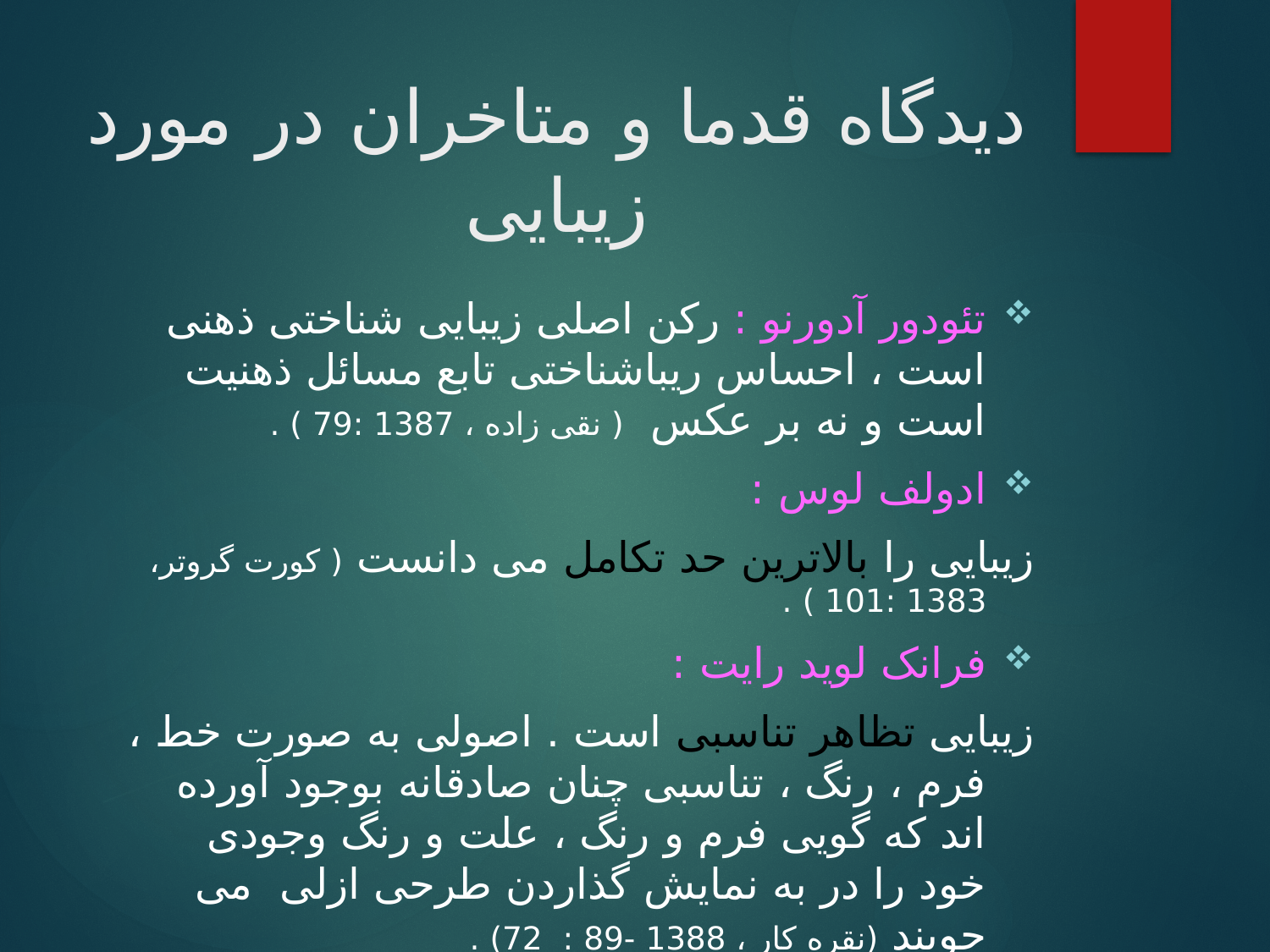

# دیدگاه قدما و متاخران در مورد زیبایی
تئودور آدورنو : رکن اصلی زیبایی شناختی ذهنی است ، احساس ریباشناختی تابع مسائل ذهنیت است و نه بر عکس  ( نقی زاده ، 1387 :79 ) .
ادولف لوس :
زیبایی را بالاترین حد تکامل می دانست ( کورت گروتر، 1383 :101 ) .
فرانک لوید رایت :
زیبایی تظاهر تناسبی است . اصولی به صورت خط ، فرم ، رنگ ، تناسبی چنان صادقانه بوجود آورده اند که گویی فرم و رنگ ، علت و رنگ وجودی خود را در به نمایش گذاردن طرحی ازلی  می جویند (نقره کار ، 1388 -89 :  72) .